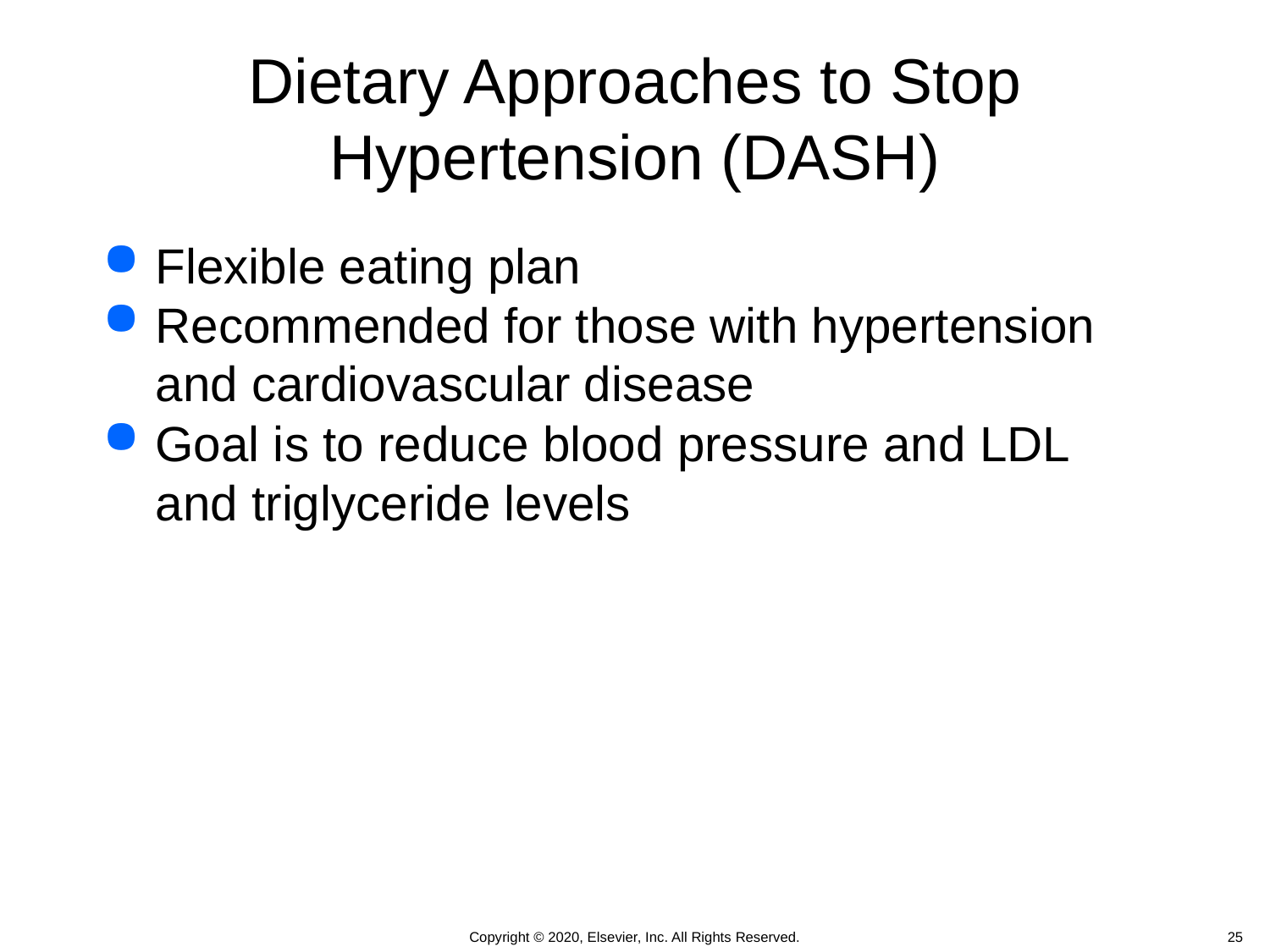

# Dietary Approaches to Stop Hypertension (DASH)
Flexible eating plan
Recommended for those with hypertension and cardiovascular disease
Goal is to reduce blood pressure and LDL and triglyceride levels
 25